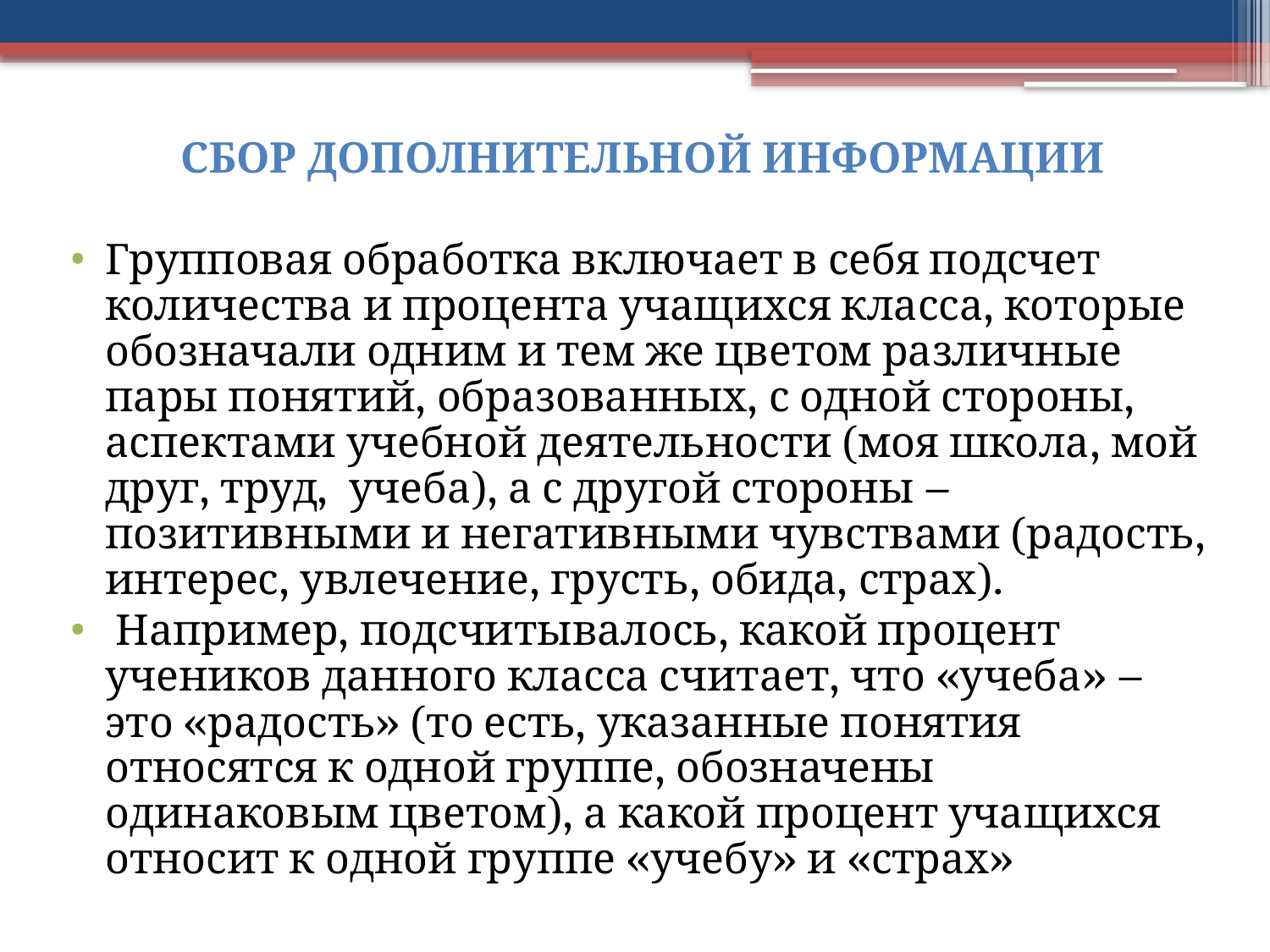

СБОР ДОПОЛНИТЕЛЬНОЙ ИНФОРМАЦИИ

Групповая обработка включает в себя подсчет количества и процента учащихся класса, которые обозначали одним и тем же цветом различные пары понятий, образованных, с одной стороны, аспектами учебной деятельности (моя школа, мой друг, труд,  учеба), а с другой стороны – позитивными и негативными чувствами (радость, интерес, увлечение, грусть, обида, страх).
 Например, подсчитывалось, какой процент учеников данного класса считает, что «учеба» – это «радость» (то есть, указанные понятия относятся к одной группе, обозначены одинаковым цветом), а какой процент учащихся относит к одной группе «учебу» и «страх»